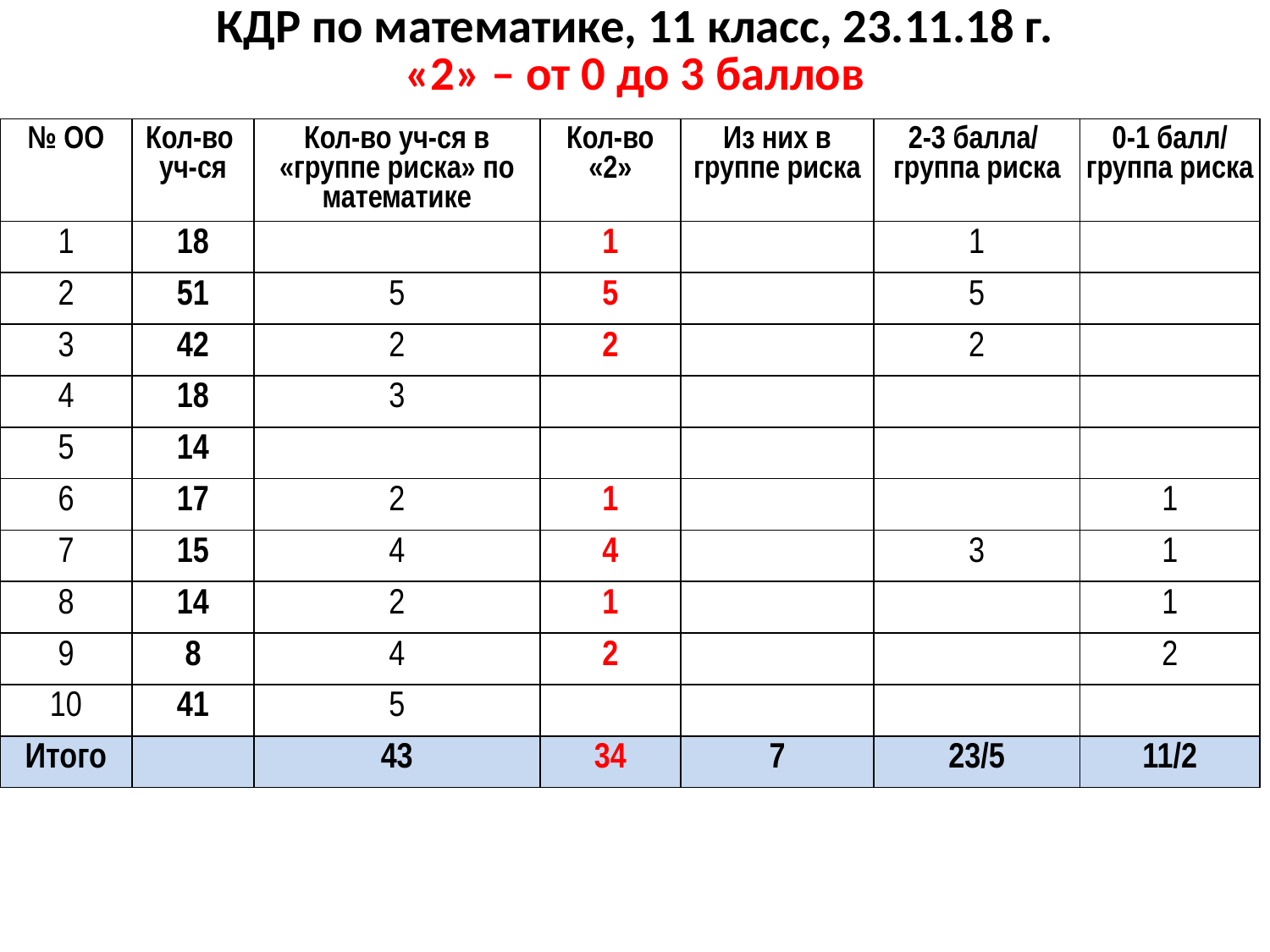

# КДР по математике, 11 класс, 23.11.18 г. «2» – от 0 до 3 баллов
| № ОО | Кол-во уч-ся | Кол-во уч-ся в «группе риска» по математике | Кол-во «2» | Из них в группе риска | 2-3 балла/ группа риска | 0-1 балл/ группа риска |
| --- | --- | --- | --- | --- | --- | --- |
| 1 | 18 |  | 1 |  | 1 |  |
| 2 | 51 | 5 | 5 |  | 5 |  |
| 3 | 42 | 2 | 2 |  | 2 |  |
| 4 | 18 | 3 |  |  |  |  |
| 5 | 14 |  |  |  |  |  |
| 6 | 17 | 2 | 1 |  |  | 1 |
| 7 | 15 | 4 | 4 |  | 3 | 1 |
| 8 | 14 | 2 | 1 |  |  | 1 |
| 9 | 8 | 4 | 2 |  |  | 2 |
| 10 | 41 | 5 |  |  |  |  |
| Итого |  | 43 | 34 | 7 | 23/5 | 11/2 |